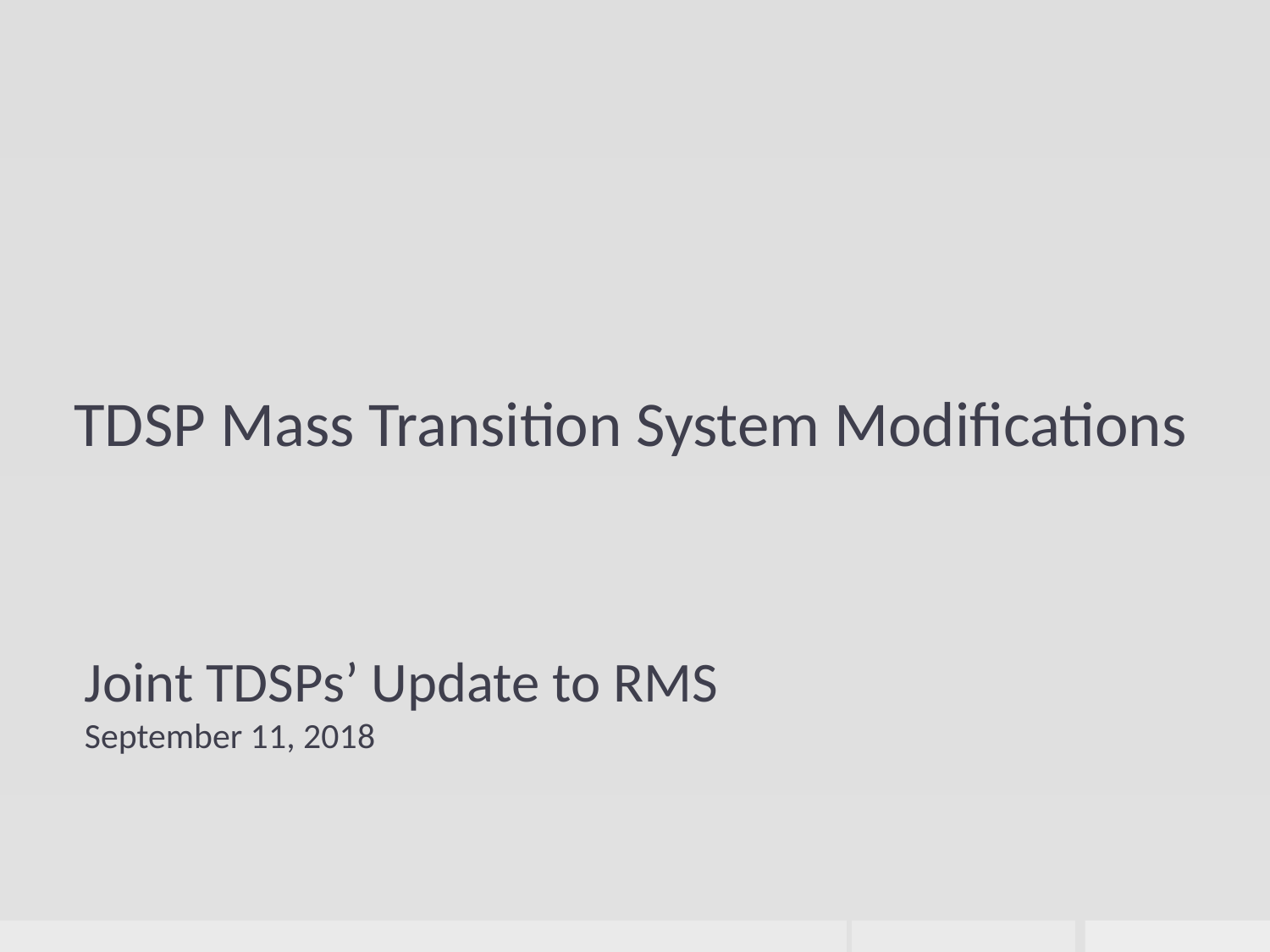

# TDSP Mass Transition System Modifications
Joint TDSPs’ Update to RMS
September 11, 2018
1